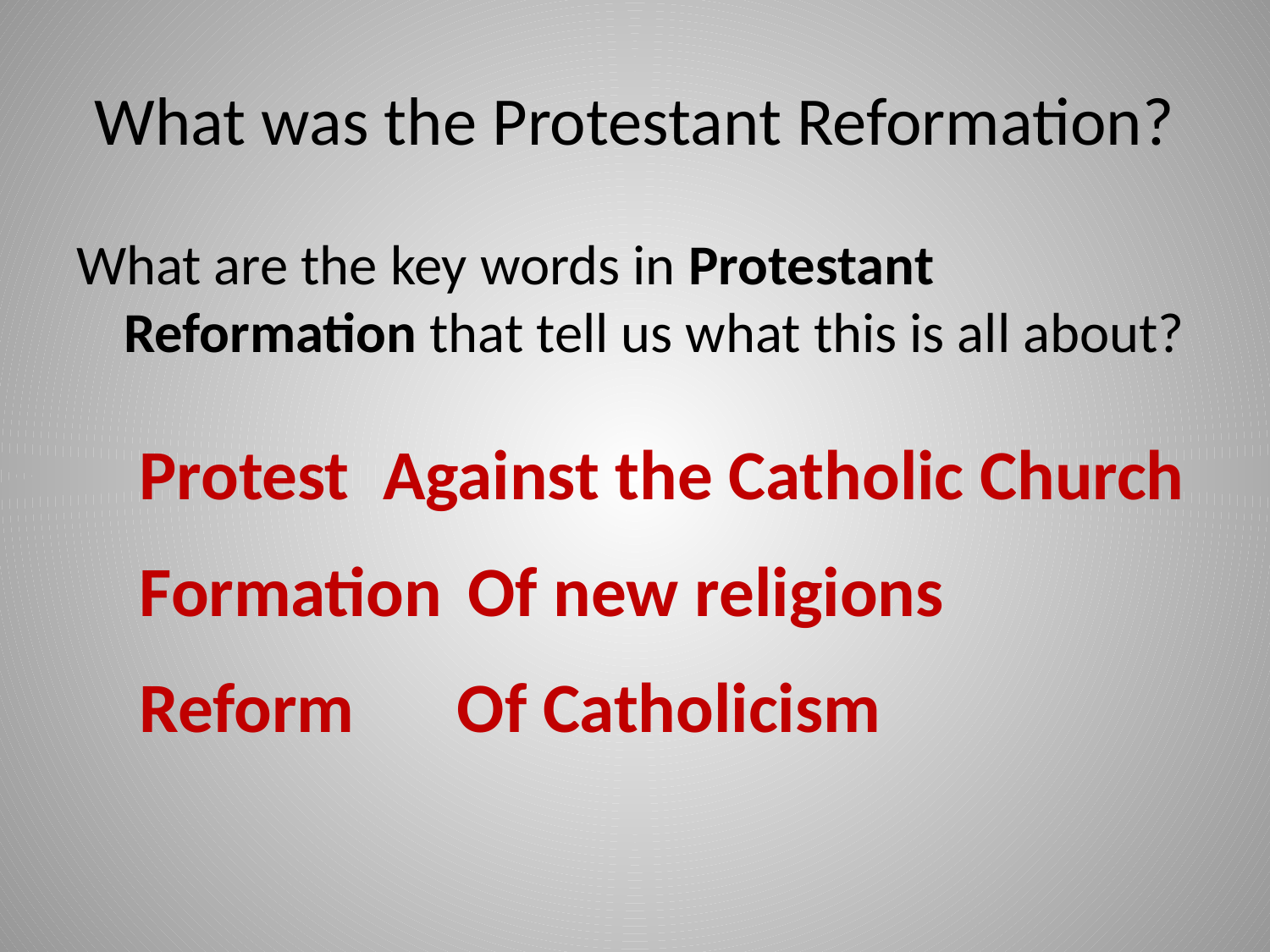

# What was the Protestant Reformation?
What are the key words in Protestant Reformation that tell us what this is all about?
Protest
Against the Catholic Church
Formation
Of new religions
Reform
Of Catholicism